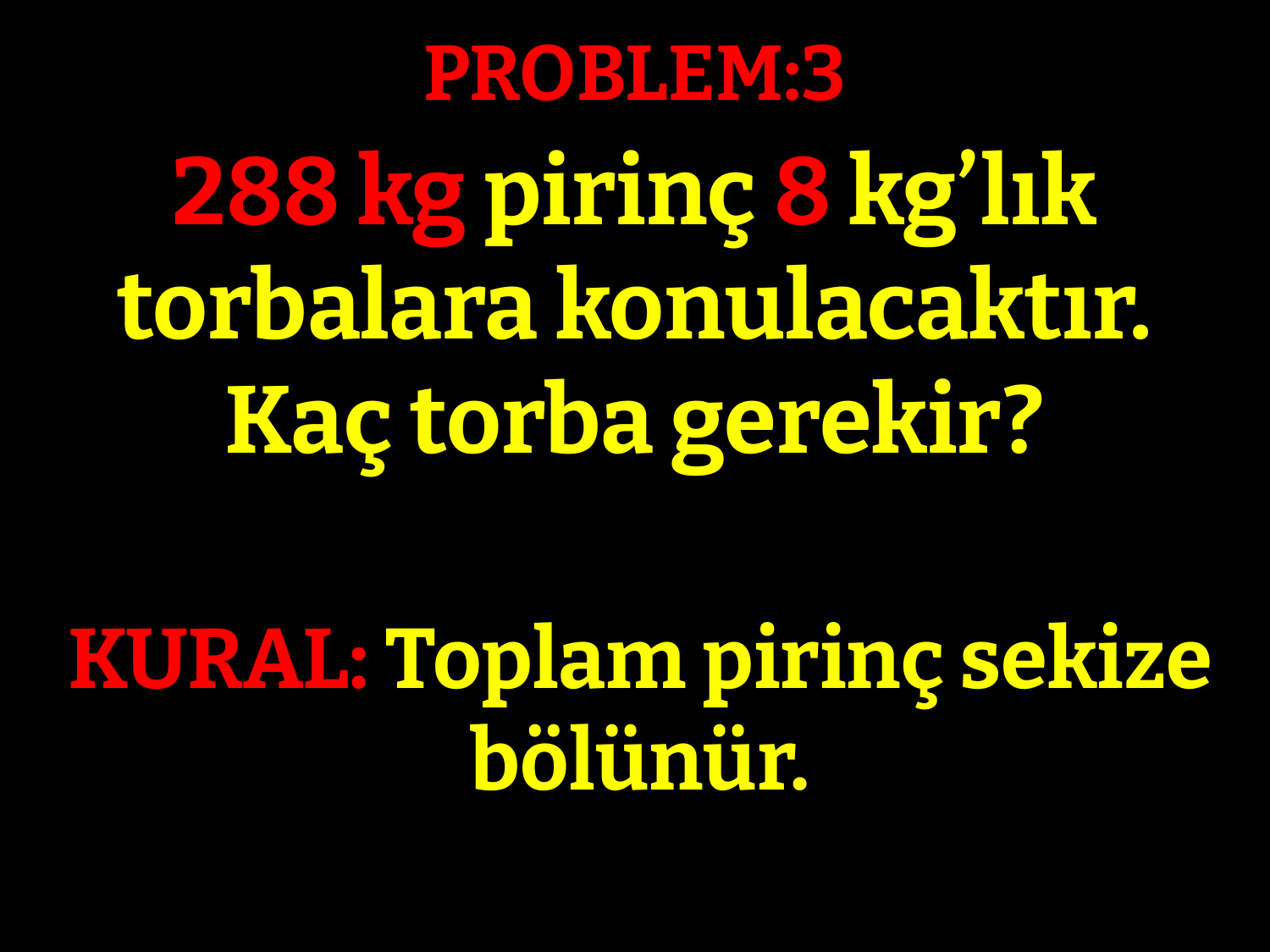

PROBLEM:3
288 kg pirinç 8 kg’lık torbalara konulacaktır. Kaç torba gerekir?
#
KURAL: Toplam pirinç sekize bölünür.